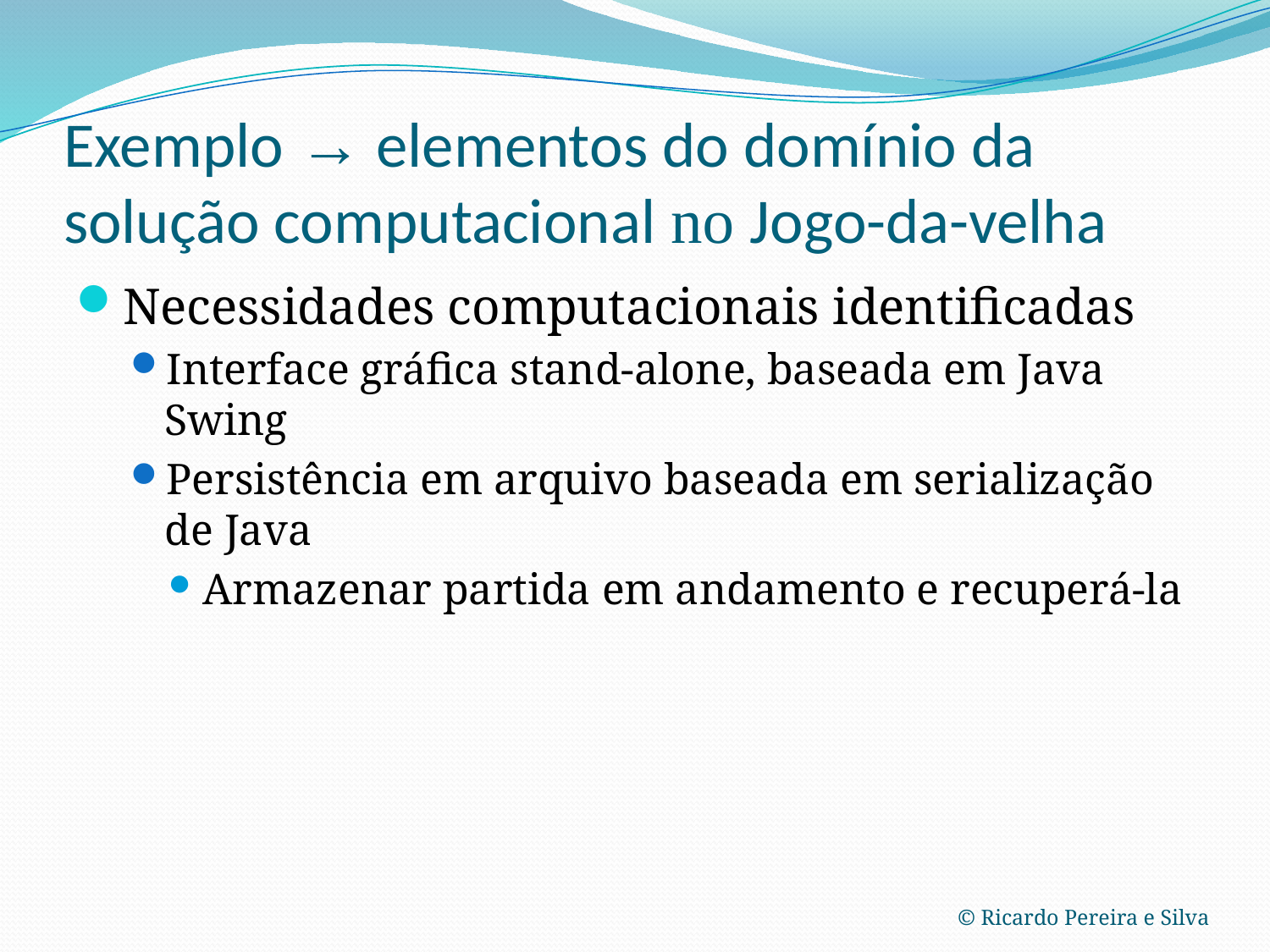

# Exemplo → elementos do domínio da solução computacional no Jogo-da-velha
Necessidades computacionais identificadas
Interface gráfica stand-alone, baseada em Java Swing
Persistência em arquivo baseada em serialização de Java
Armazenar partida em andamento e recuperá-la
© Ricardo Pereira e Silva